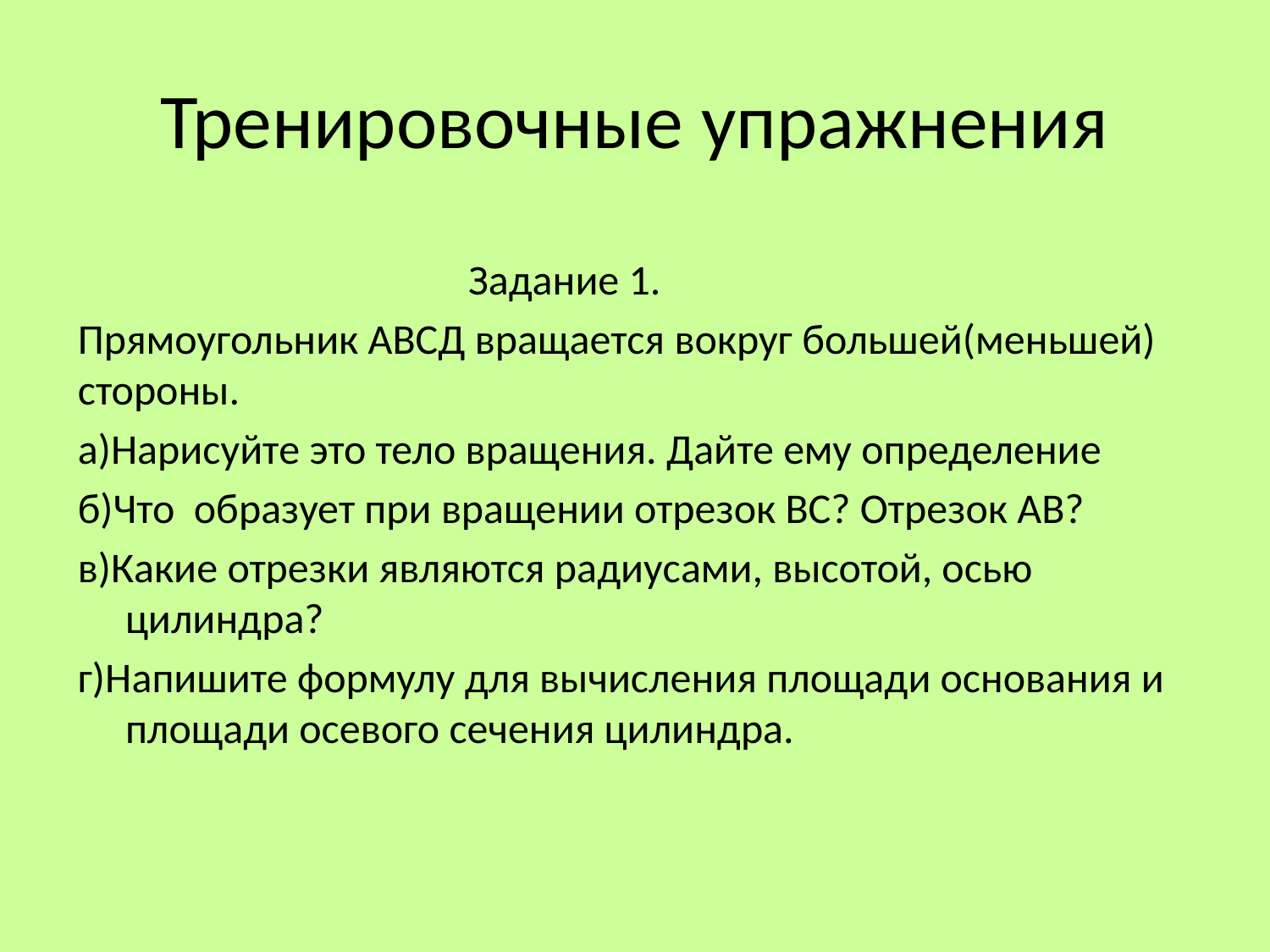

# Тренировочные упражнения
                                         Задание 1.
Прямоугольник АВСД вращается вокруг большей(меньшей) стороны.
а)Нарисуйте это тело вращения. Дайте ему определение
б)Что  образует при вращении отрезок ВС? Отрезок АВ?
в)Какие отрезки являются радиусами, высотой, осью цилиндра?
г)Напишите формулу для вычисления площади основания и площади осевого сечения цилиндра.